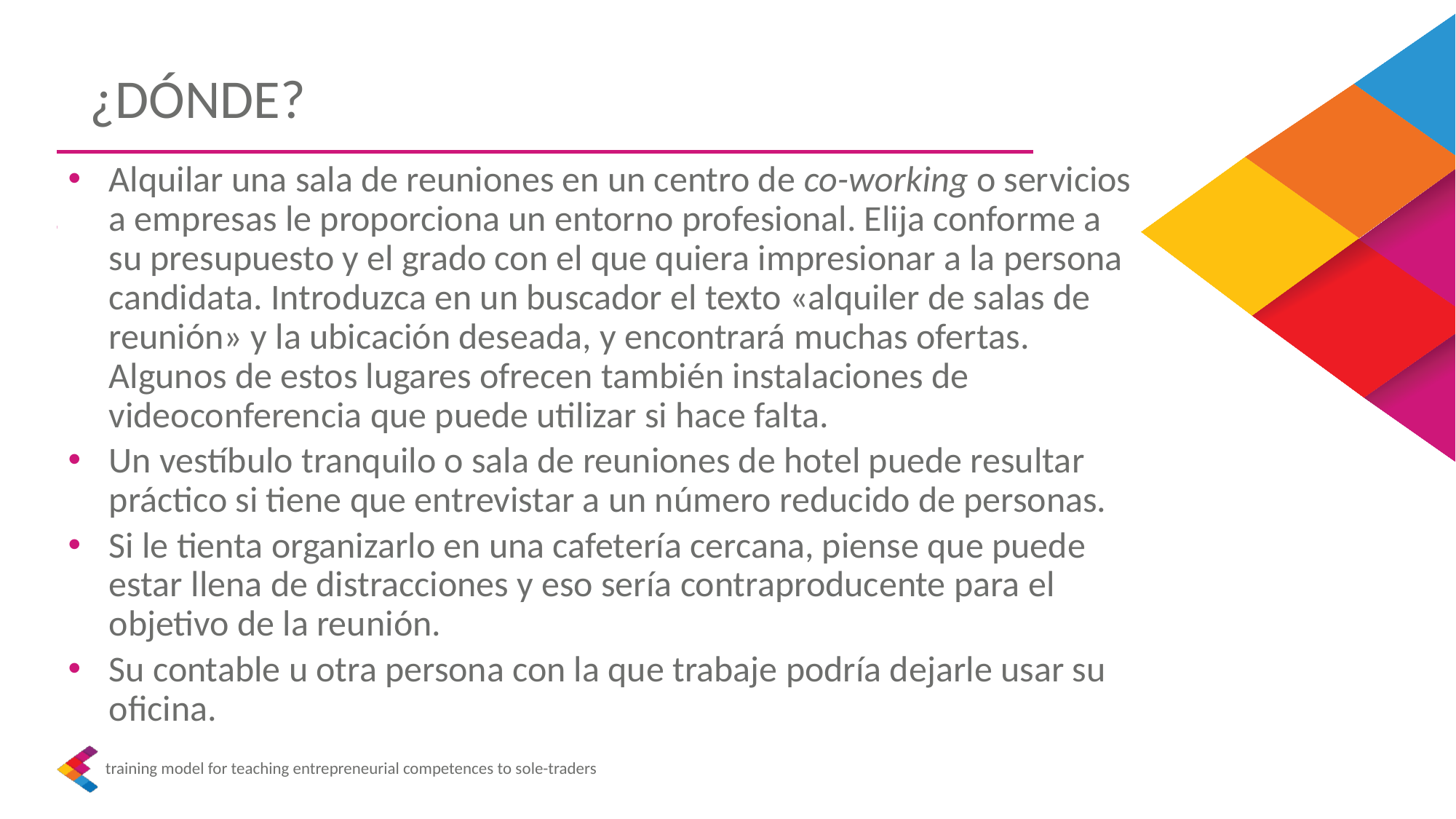

¿DÓNDE?
Alquilar una sala de reuniones en un centro de co-working o servicios a empresas le proporciona un entorno profesional. Elija conforme a su presupuesto y el grado con el que quiera impresionar a la persona candidata. Introduzca en un buscador el texto «alquiler de salas de reunión» y la ubicación deseada, y encontrará muchas ofertas. Algunos de estos lugares ofrecen también instalaciones de videoconferencia que puede utilizar si hace falta.
Un vestíbulo tranquilo o sala de reuniones de hotel puede resultar práctico si tiene que entrevistar a un número reducido de personas.
Si le tienta organizarlo en una cafetería cercana, piense que puede estar llena de distracciones y eso sería contraproducente para el objetivo de la reunión.
Su contable u otra persona con la que trabaje podría dejarle usar su oficina.